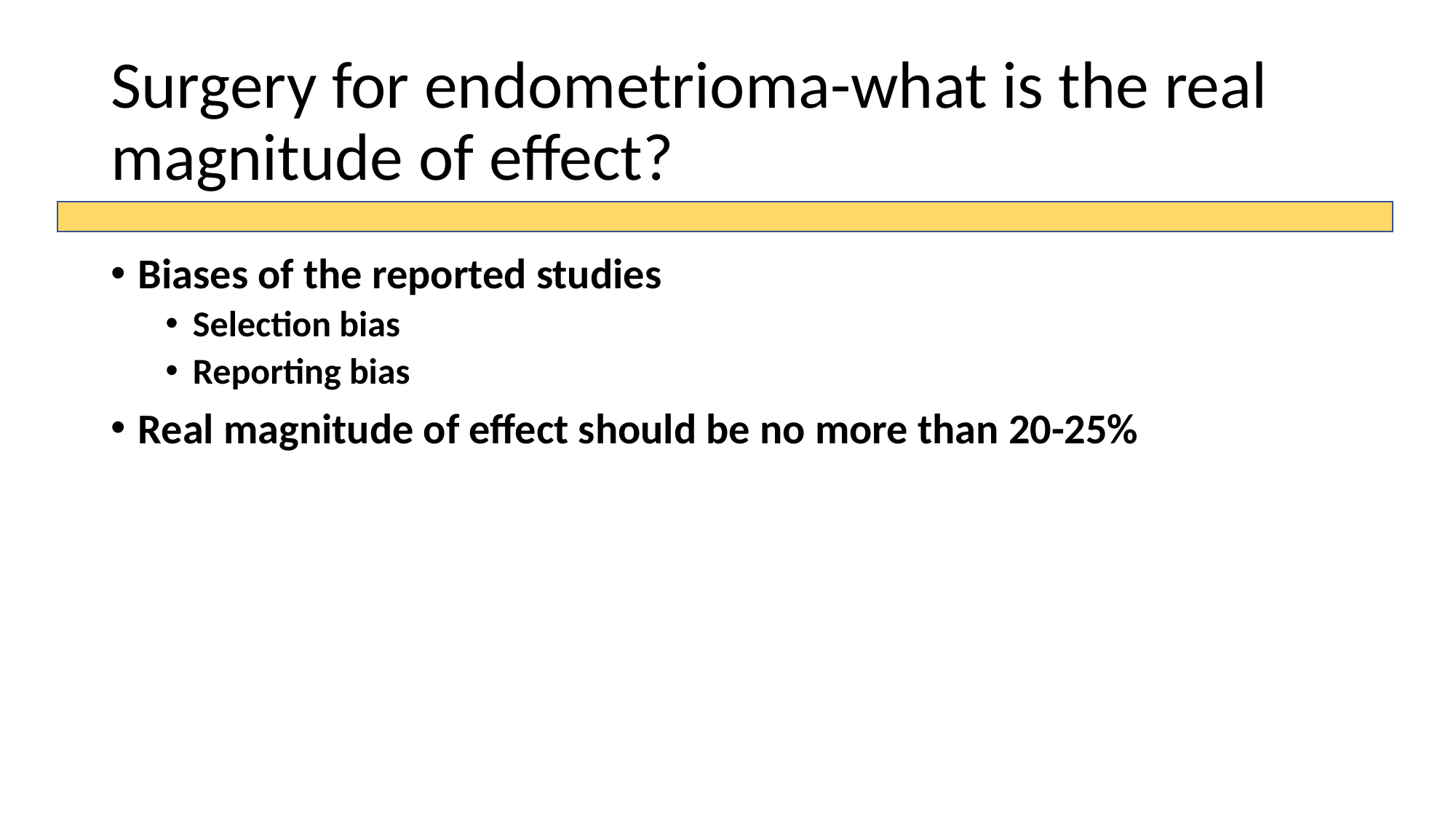

# Surgery for endometrioma-what is the real magnitude of effect?

Biases of the reported studies
Selection bias
Reporting bias
Real magnitude of effect should be no more than 20-25%